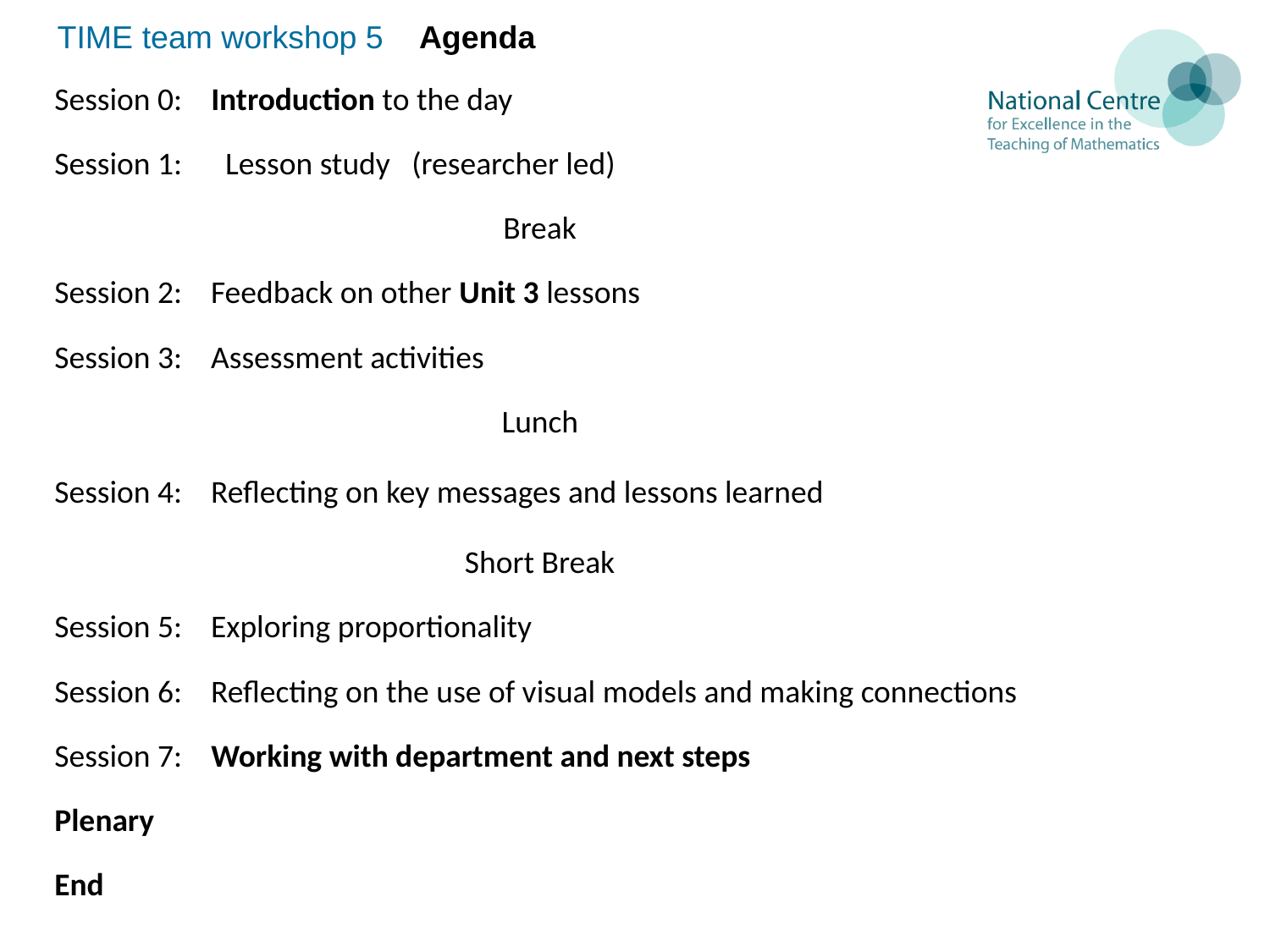

TIME team workshop 5    Agenda
| Session 0: Introduction to the day |
| --- |
| Session 1: Lesson study (researcher led) |
| Break |
| Session 2: Feedback on other Unit 3 lessons |
| Session 3: Assessment activities |
| Lunch |
| Session 4: Reflecting on key messages and lessons learned |
| Short Break |
| Session 5: Exploring proportionality |
| Session 6: Reflecting on the use of visual models and making connections |
| Session 7: Working with department and next steps |
| Plenary |
| End |